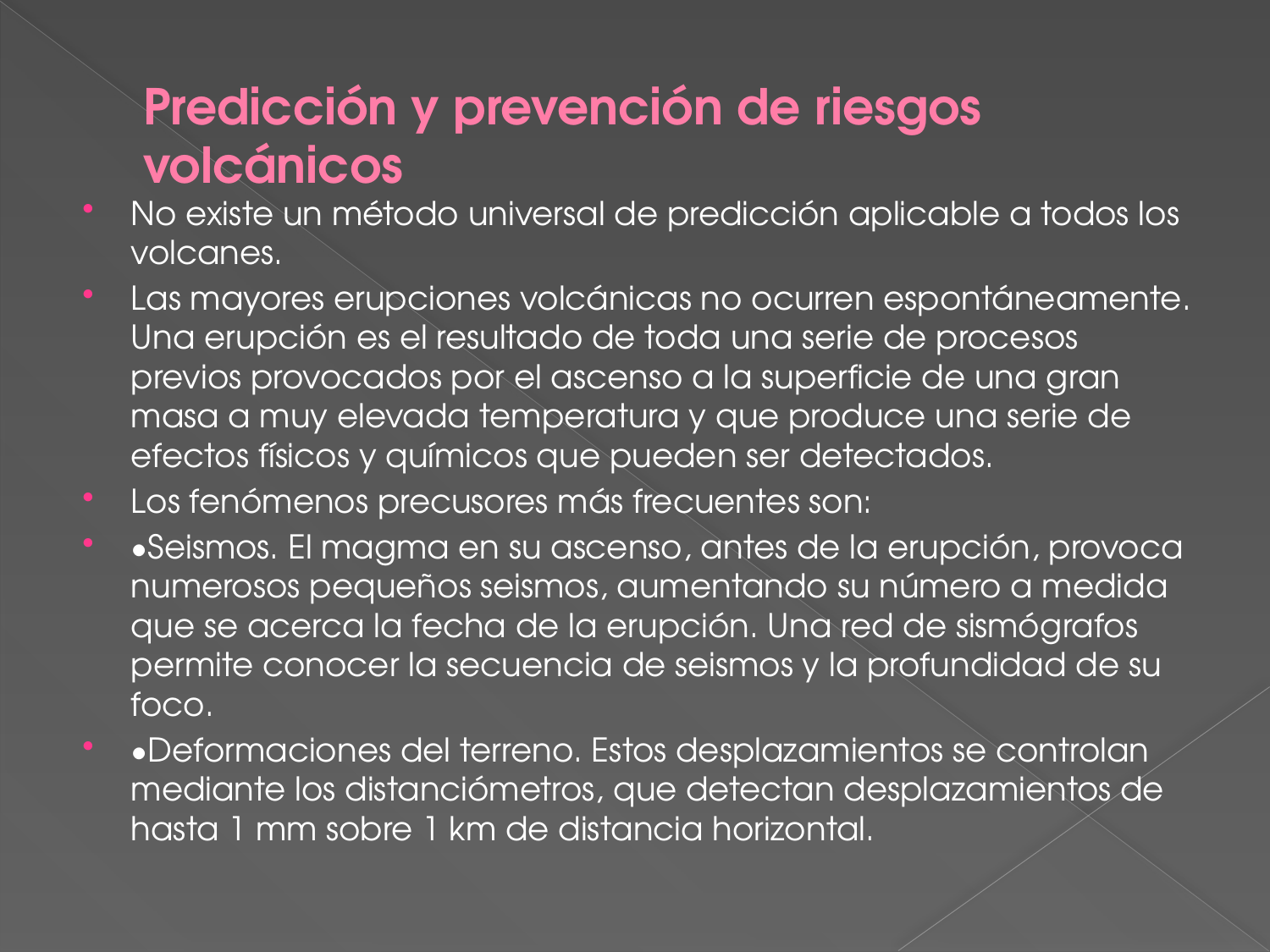

# Predicción y prevención de riesgos volcánicos
No existe un método universal de predicción aplicable a todos los volcanes.
Las mayores erupciones volcánicas no ocurren espontáneamente. Una erupción es el resultado de toda una serie de procesos previos provocados por el ascenso a la superficie de una gran masa a muy elevada temperatura y que produce una serie de efectos físicos y químicos que pueden ser detectados.
Los fenómenos precusores más frecuentes son:
•Seismos. El magma en su ascenso, antes de la erupción, provoca numerosos pequeños seismos, aumentando su número a medida que se acerca la fecha de la erupción. Una red de sismógrafos permite conocer la secuencia de seismos y la profundidad de su foco.
•Deformaciones del terreno. Estos desplazamientos se controlan mediante los distanciómetros, que detectan desplazamientos de hasta 1 mm sobre 1 km de distancia horizontal.